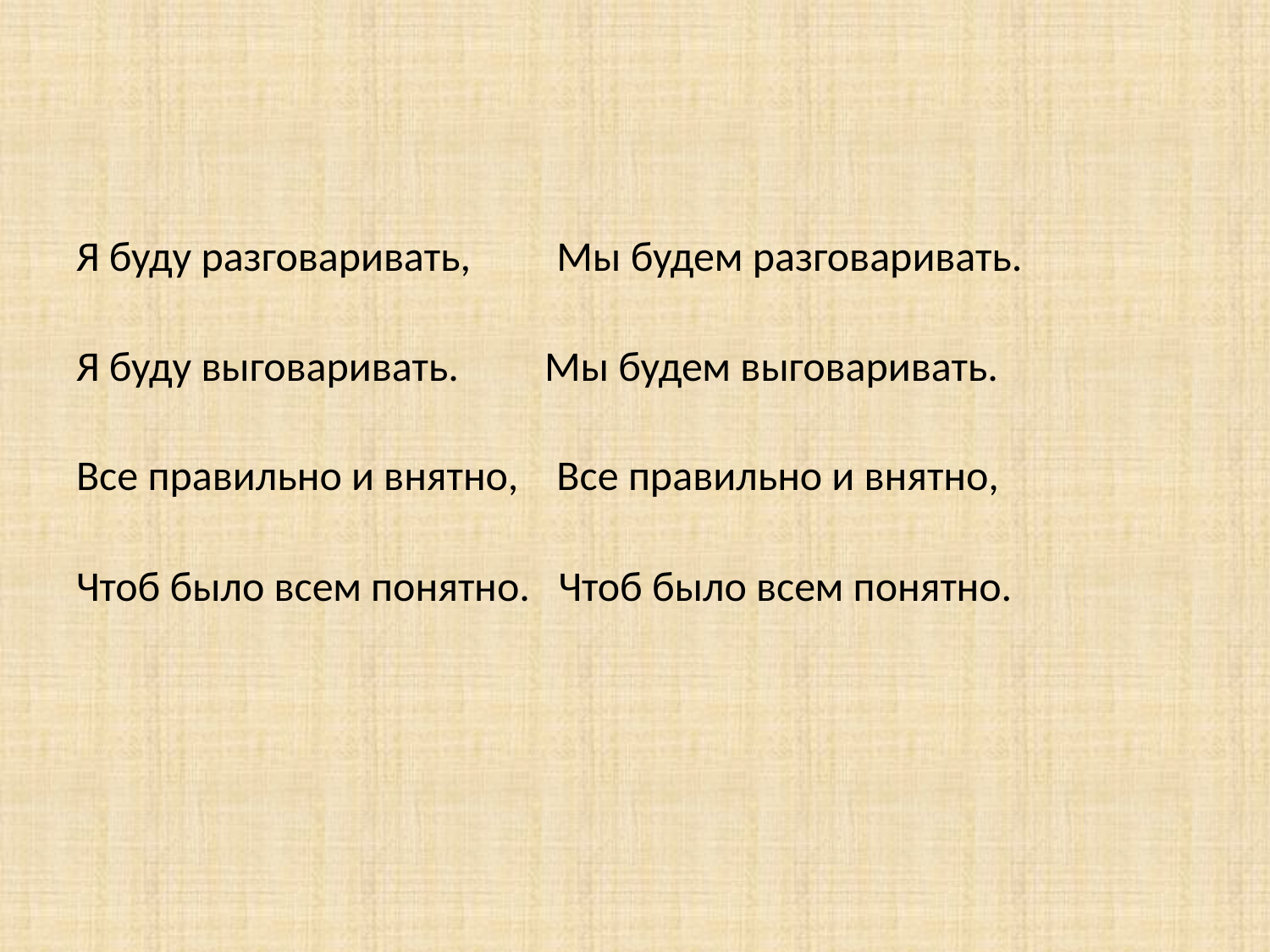

#
Я буду разговаривать,         Мы будем разговаривать.
Я буду выговаривать.         Мы будем выговаривать.
Все правильно и внятно,    Все правильно и внятно,
Чтоб было всем понятно.   Чтоб было всем понятно.